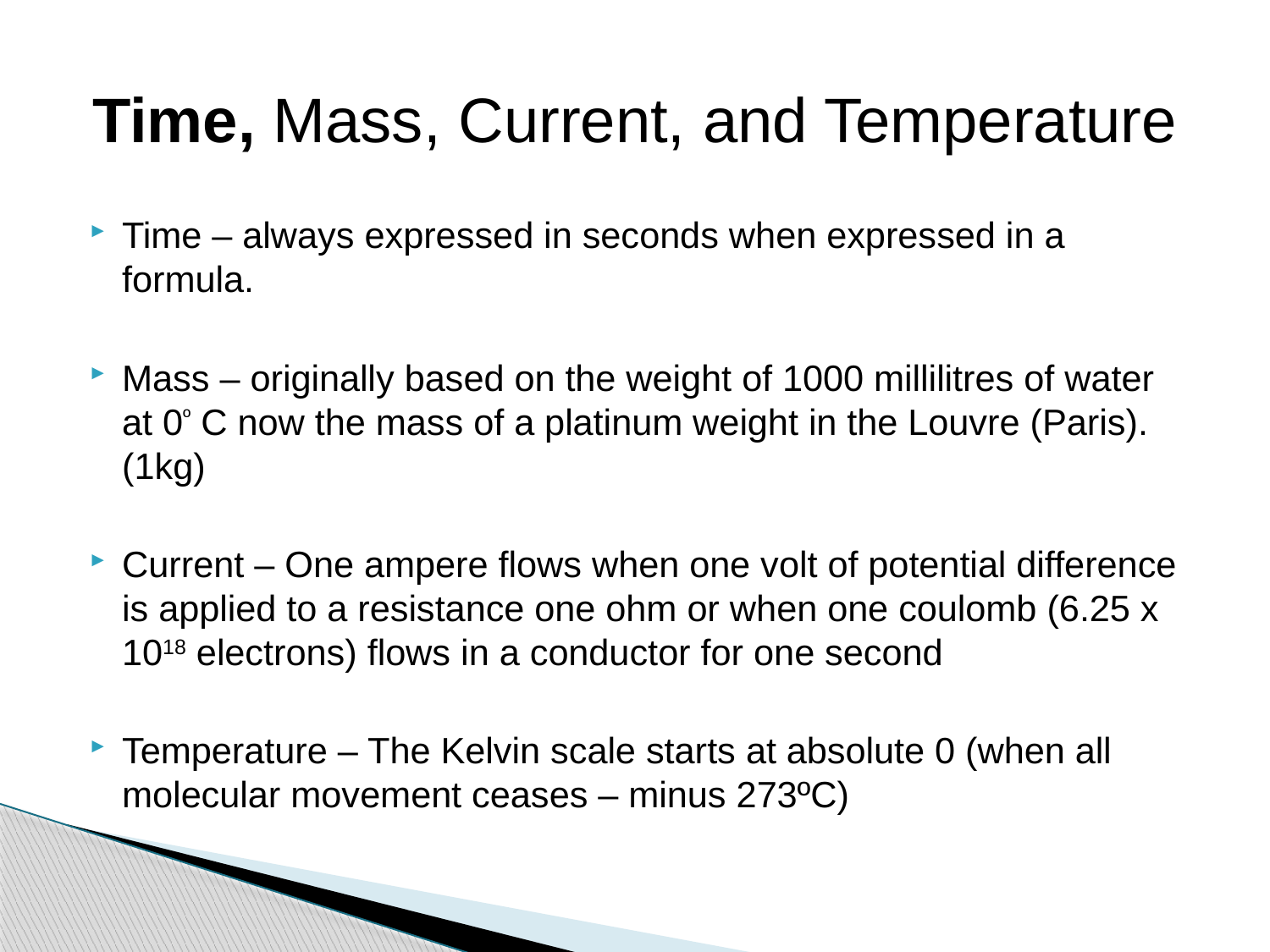

# Time, Mass, Current, and Temperature
Time – always expressed in seconds when expressed in a formula.

Mass – originally based on the weight of 1000 millilitres of water at 0º C now the mass of a platinum weight in the Louvre (Paris). (1kg)

Current – One ampere flows when one volt of potential difference is applied to a resistance one ohm or when one coulomb (6.25 x 1018 electrons) flows in a conductor for one second

Temperature – The Kelvin scale starts at absolute 0 (when all molecular movement ceases – minus 273ºC)